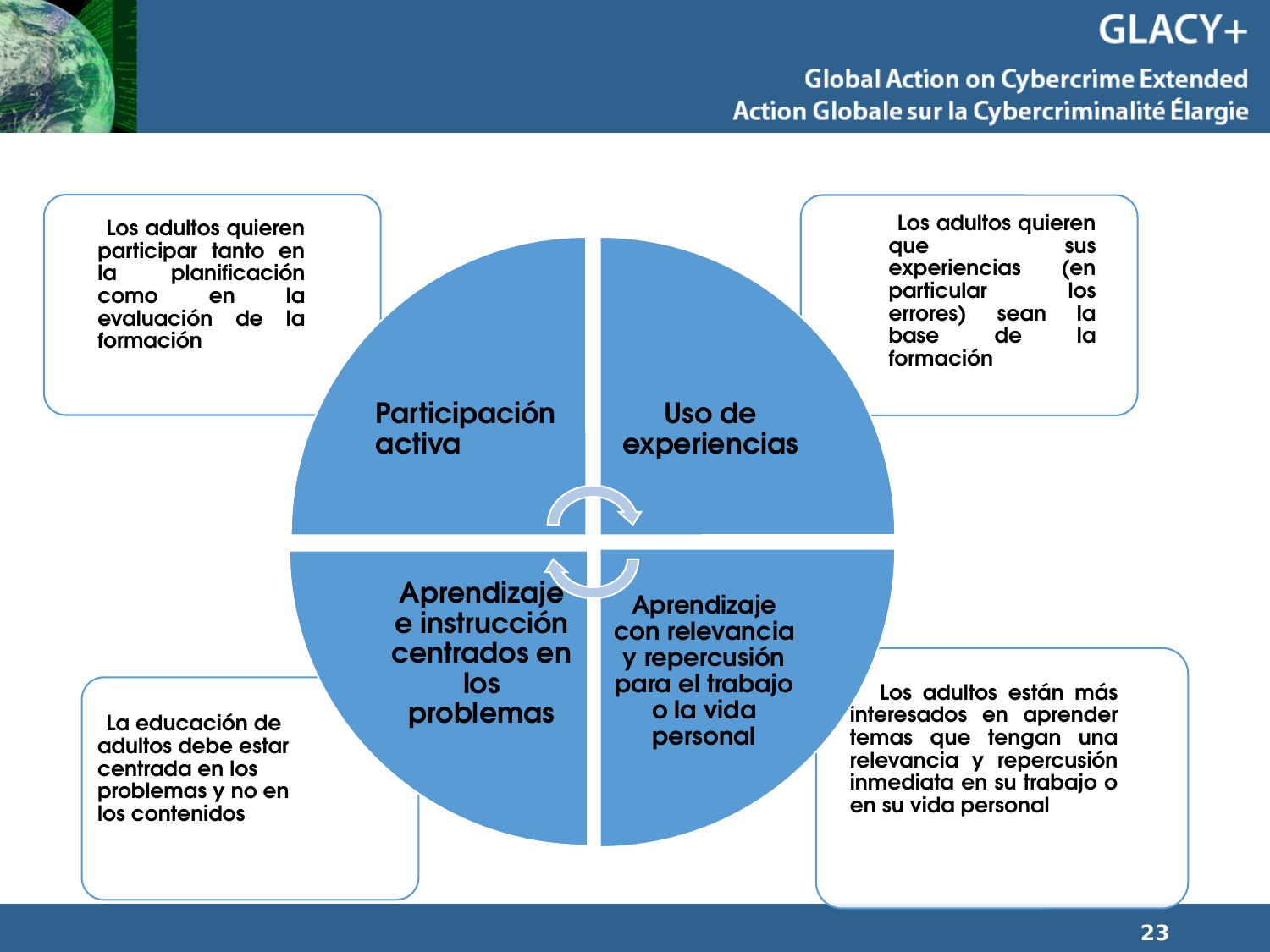

Los adultos quieren que sus experiencias (en particular los errores) sean la base de la formación
Los adultos quieren participar tanto en la planificación como en la evaluación de la formación

Participación activa
Uso de experiencias

Aprendizaje e instrucción centrados en los problemas

Aprendizaje con relevancia y repercusión para el trabajo o la vida personal

La educación de adultos debe estar centrada en los problemas y no en los contenidos

  Los adultos están más interesados en aprender temas que tengan una relevancia y repercusión inmediata en su trabajo o en su vida personal
23